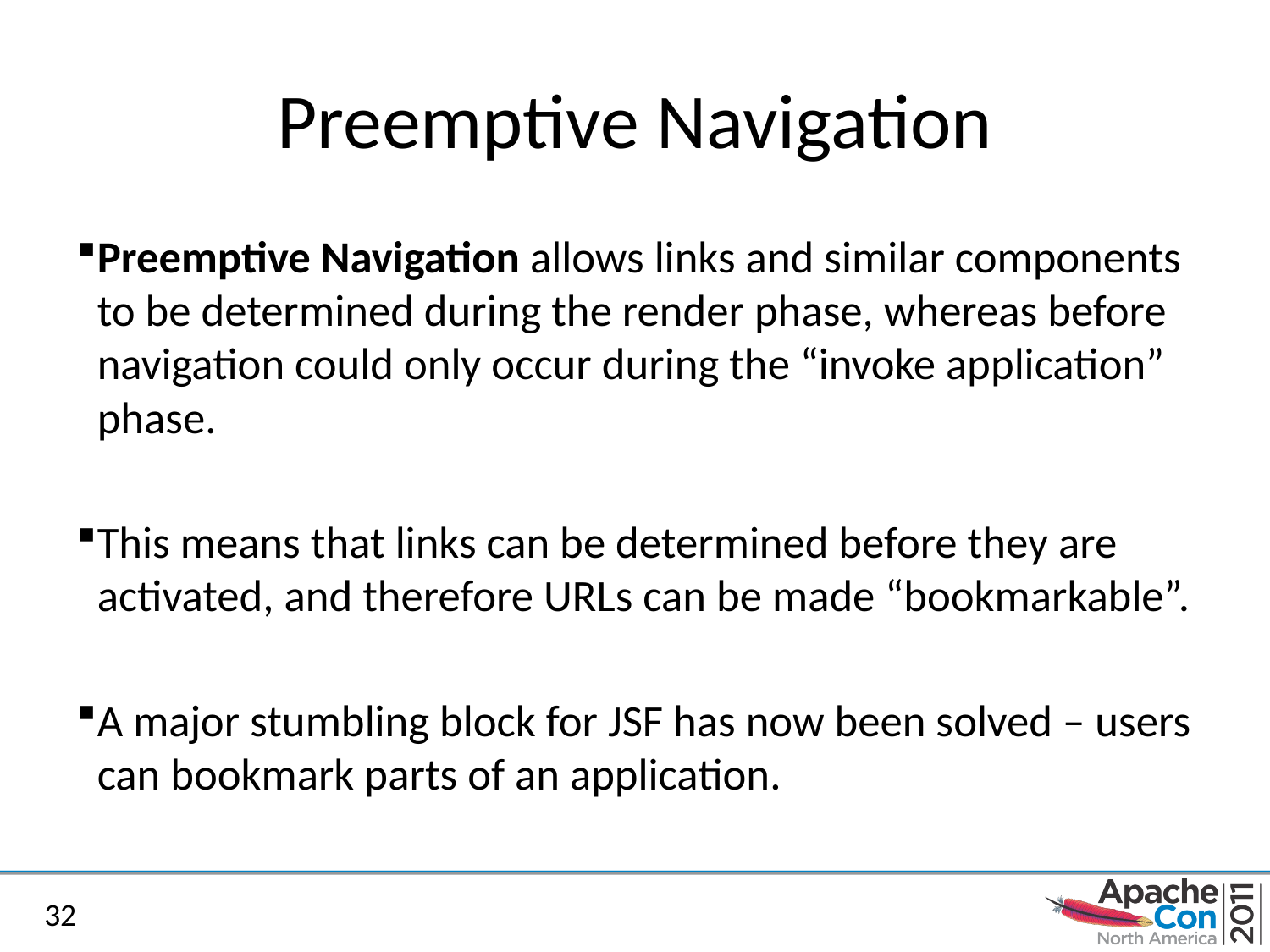

# Preemptive Navigation
Preemptive Navigation allows links and similar components to be determined during the render phase, whereas before navigation could only occur during the “invoke application” phase.

This means that links can be determined before they are activated, and therefore URLs can be made “bookmarkable”.

A major stumbling block for JSF has now been solved – users can bookmark parts of an application.